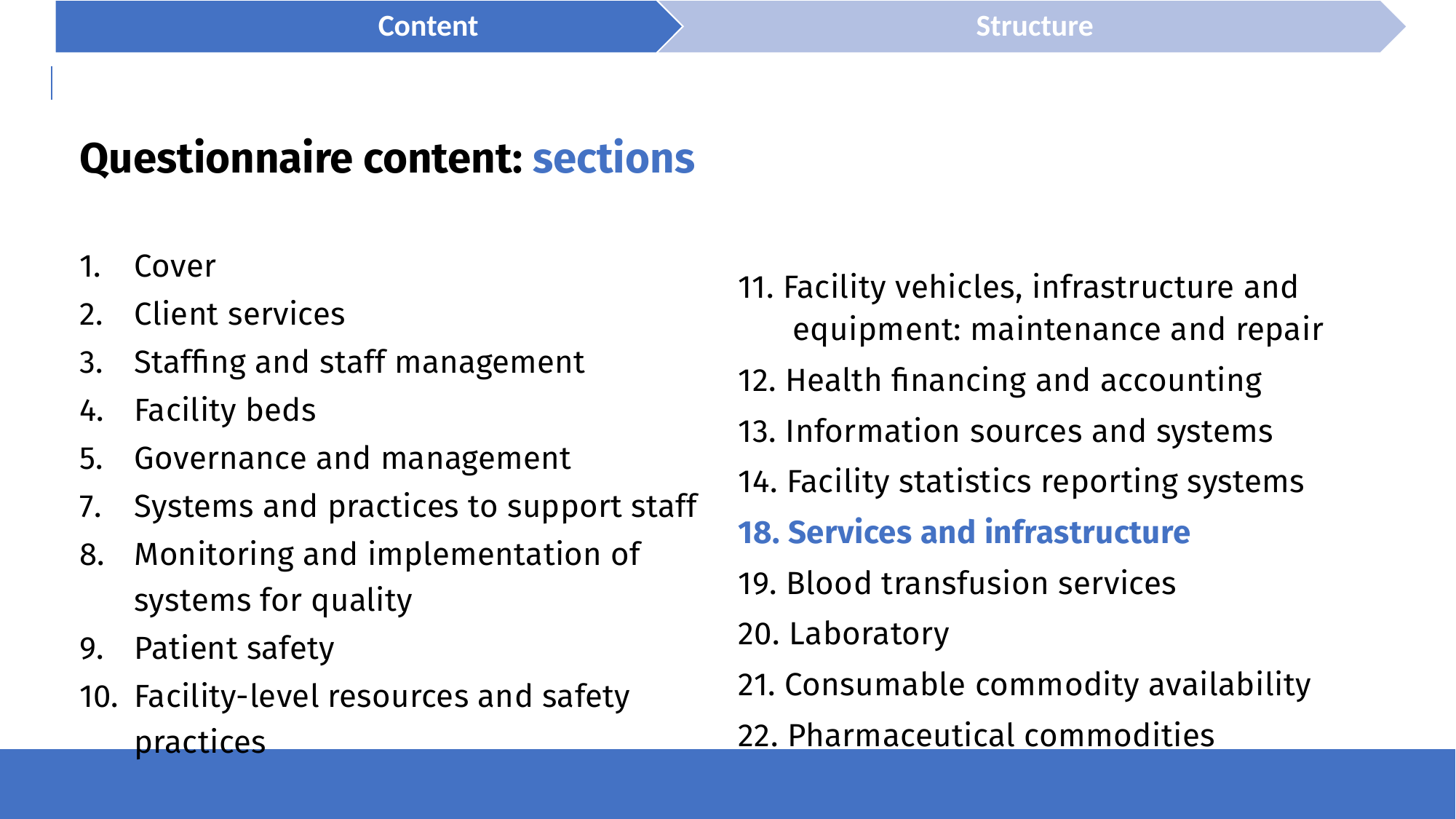

Content
Structure
Questionnaire content: sections

11. Facility vehicles, infrastructure and  equipment: maintenance and repair
12. Health financing and accounting
13. Information sources and systems
14. Facility statistics reporting systems
18. Services and infrastructure
19. Blood transfusion services
20. Laboratory
21. Consumable commodity availability
22. Pharmaceutical commodities

Cover
Client services
Staffing and staff management
Facility beds
Governance and management
Systems and practices to support staff
Monitoring and implementation of systems for quality
Patient safety
Facility-level resources and safety practices